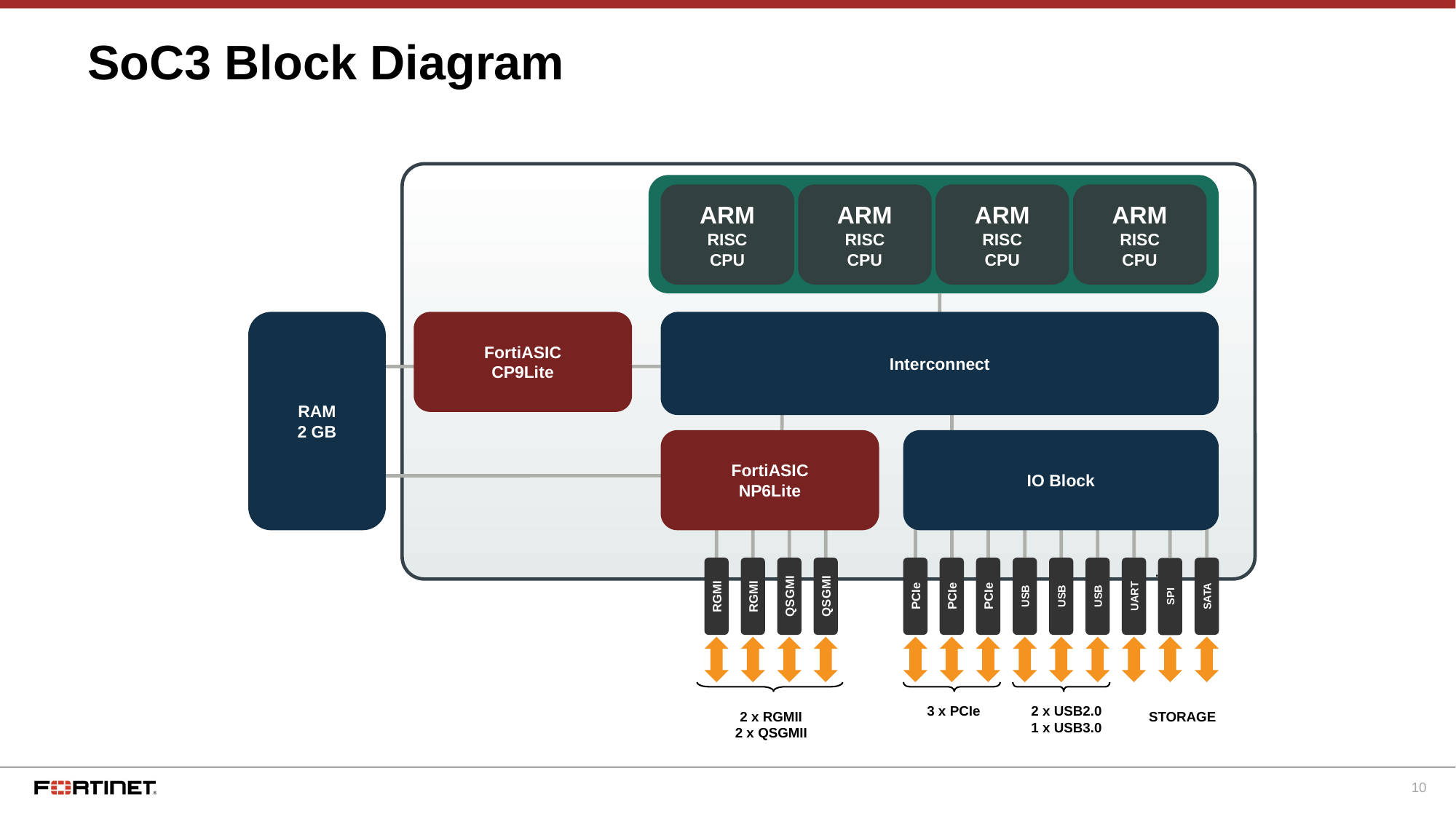

# SoC3 Block Diagram

ARM
RISC
CPU
ARM
RISC
CPU
ARM
RISC
CPU
ARM
RISC
CPU

RAM
2 GB
FortiASIC
CP9Lite
Interconnect

FortiASIC
NP6Lite
IO Block

…
UART
SATA
RGMI
RGMI
QSGMI
QSGMI
PCIe
PCIe
PCIe
USB
USB
USB
SPI

3 x PCIe
2 x USB2.0
1 x USB3.0
2 x RGMII
2 x QSGMII
STORAGE